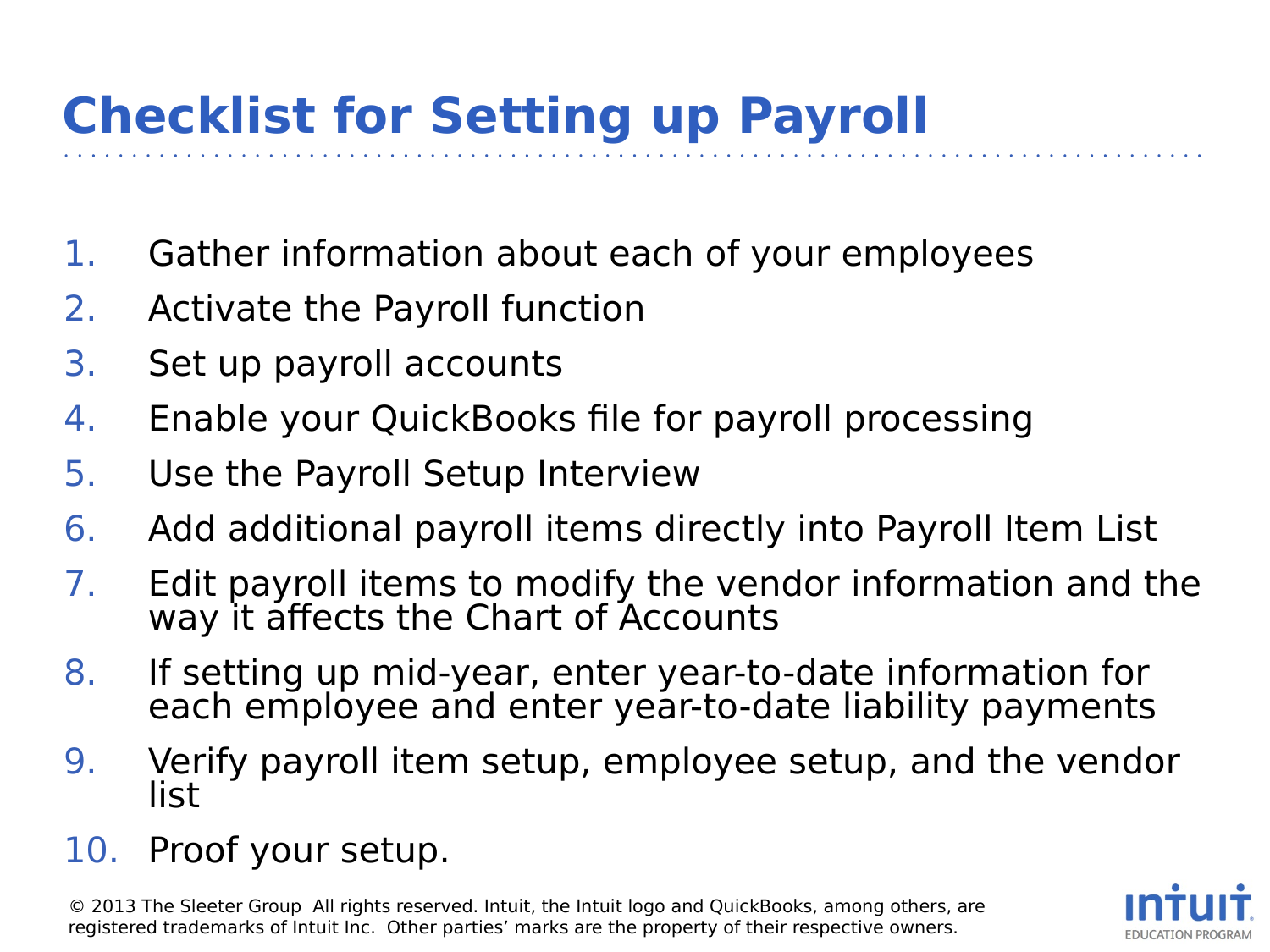

# Checklist for Setting up Payroll
Gather information about each of your employees
Activate the Payroll function
Set up payroll accounts
Enable your QuickBooks file for payroll processing
Use the Payroll Setup Interview
Add additional payroll items directly into Payroll Item List
Edit payroll items to modify the vendor information and the way it affects the Chart of Accounts
If setting up mid-year, enter year-to-date information for each employee and enter year-to-date liability payments
Verify payroll item setup, employee setup, and the vendor list
Proof your setup.